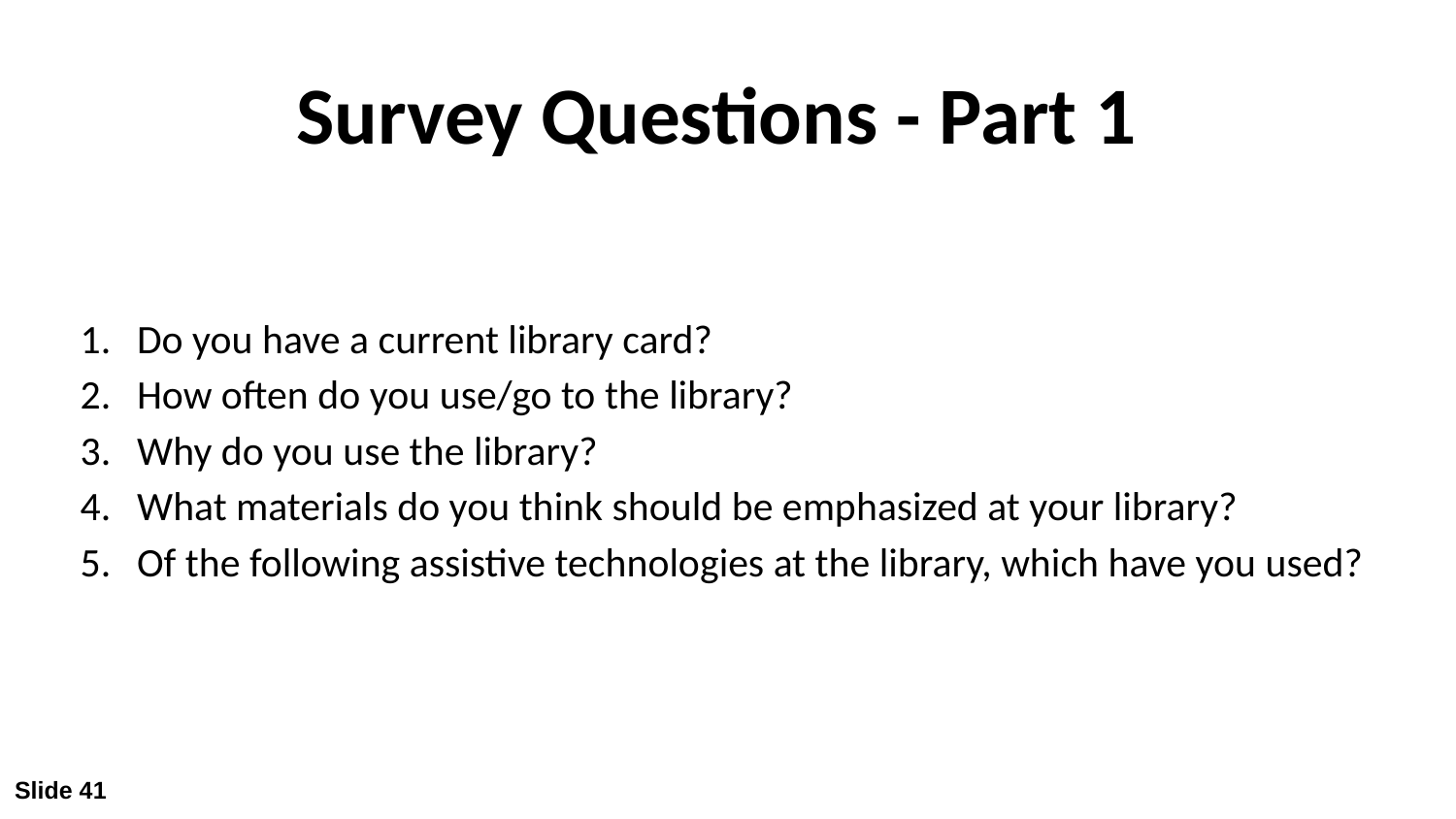

# Survey Questions - Part 1
Do you have a current library card?
How often do you use/go to the library?
Why do you use the library?
What materials do you think should be emphasized at your library?
Of the following assistive technologies at the library, which have you used?
Slide 41